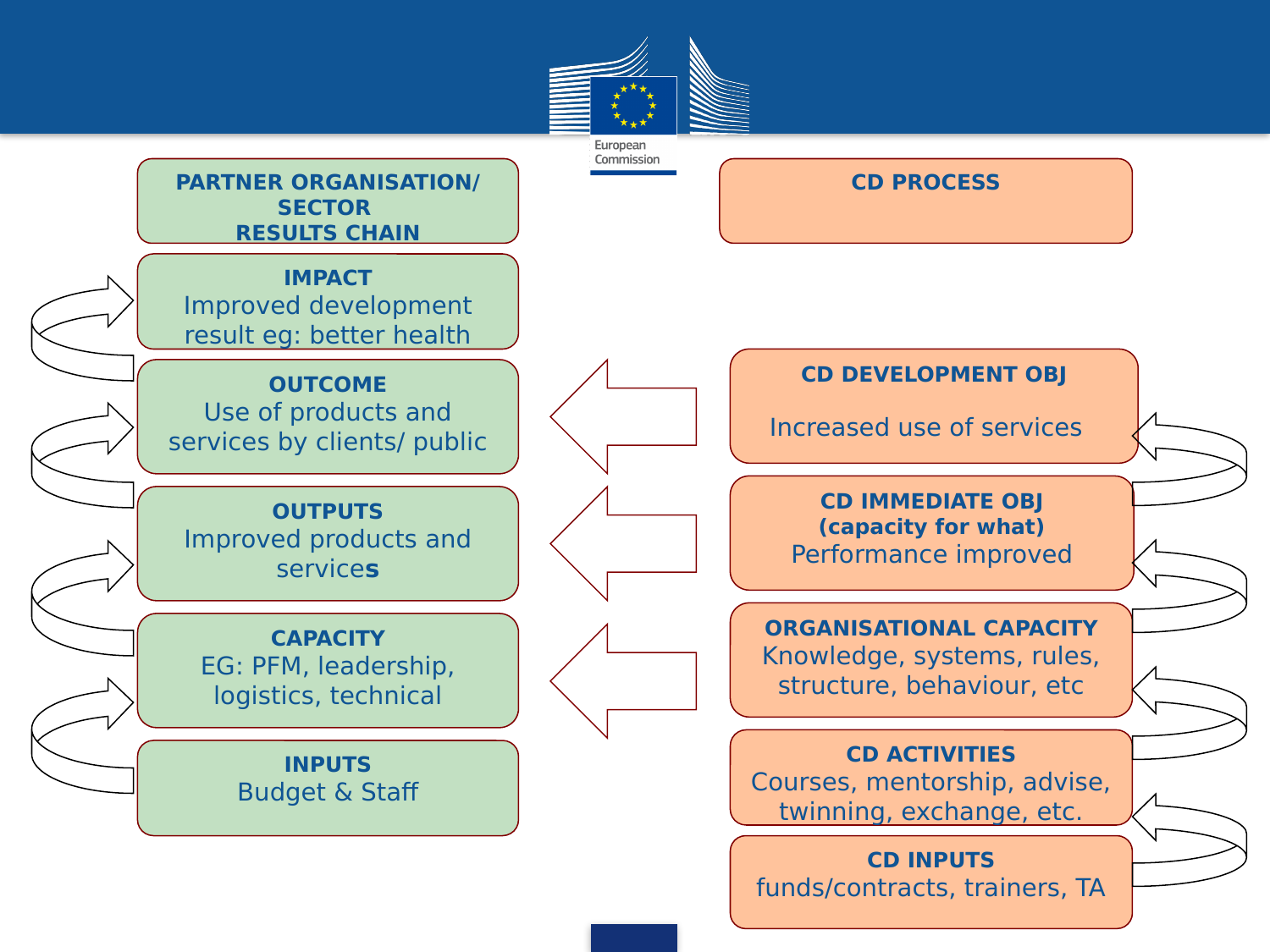

PARTNER ORGANISATION/ SECTOR
RESULTS CHAIN
CD PROCESS
IMPACT
Improved development result eg: better health

CD DEVELOPMENT OBJ

Increased use of services
OUTCOME
Use of products and services by clients/ public

CD IMMEDIATE OBJ
(capacity for what)
Performance improved

OUTPUTS
Improved products and services

ORGANISATIONAL CAPACITY
Knowledge, systems, rules, structure, behaviour, etc

CAPACITY
EG: PFM, leadership, logistics, technical

CD ACTIVITIES
Courses, mentorship, advise, twinning, exchange, etc.

INPUTS
Budget & Staff

CD INPUTS
funds/contracts, trainers, TA